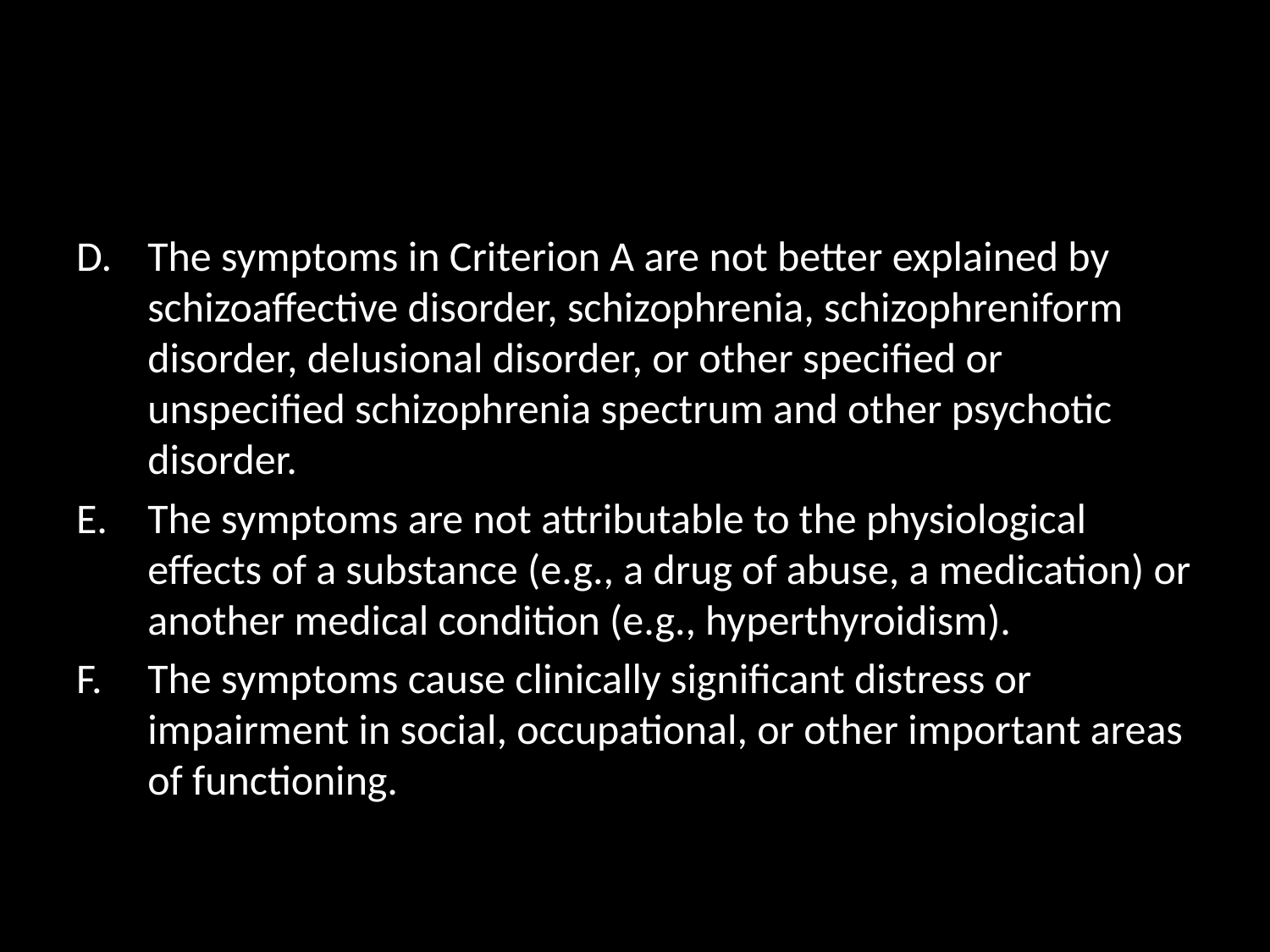

#
The symptoms in Criterion A are not better explained by schizoaffective disorder, schizophrenia, schizophreniform disorder, delusional disorder, or other specified or unspecified schizophrenia spectrum and other psychotic disorder.
The symptoms are not attributable to the physiological effects of a substance (e.g., a drug of abuse, a medication) or another medical condition (e.g., hyperthyroidism).
The symptoms cause clinically significant distress or impairment in social, occupational, or other important areas of functioning.